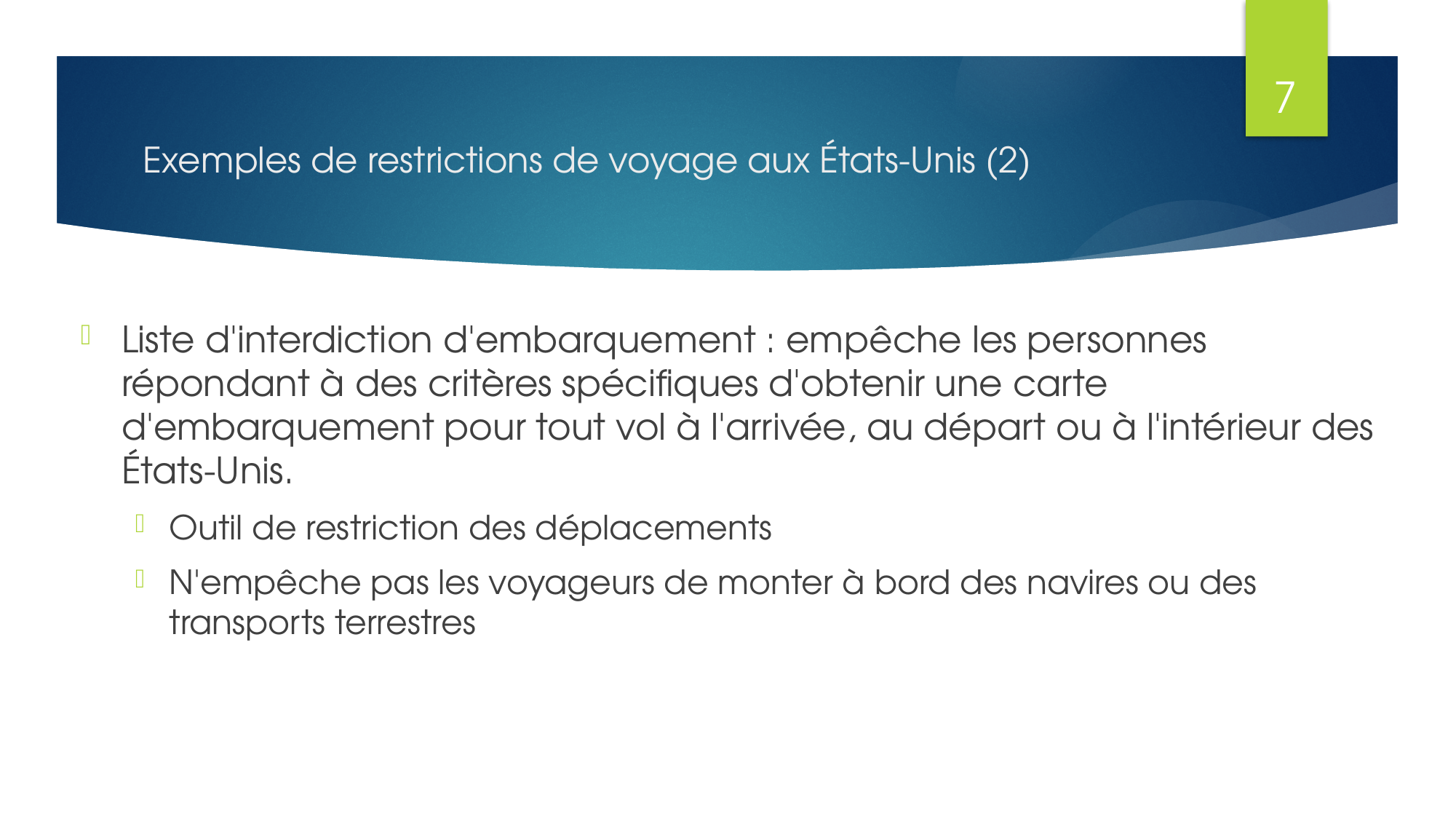

7
# Exemples de restrictions de voyage aux États-Unis (2)
Liste d'interdiction d'embarquement : empêche les personnes répondant à des critères spécifiques d'obtenir une carte d'embarquement pour tout vol à l'arrivée, au départ ou à l'intérieur des États-Unis.
Outil de restriction des déplacements
N'empêche pas les voyageurs de monter à bord des navires ou des transports terrestres